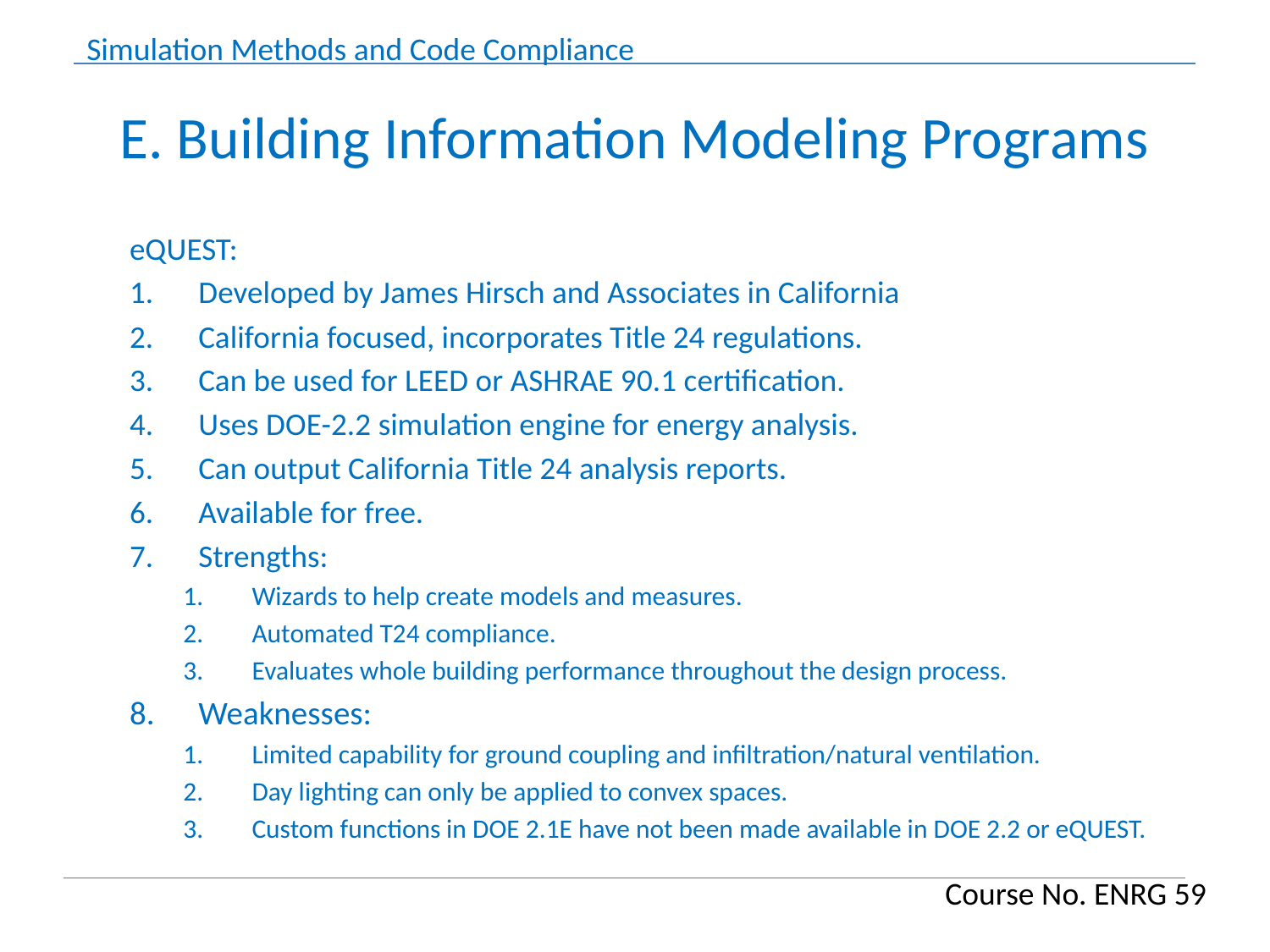

# E. Building Information Modeling Programs
eQUEST:
Developed by James Hirsch and Associates in California
California focused, incorporates Title 24 regulations.
Can be used for LEED or ASHRAE 90.1 certification.
Uses DOE-2.2 simulation engine for energy analysis.
Can output California Title 24 analysis reports.
Available for free.
Strengths:
Wizards to help create models and measures.
Automated T24 compliance.
Evaluates whole building performance throughout the design process.
Weaknesses:
Limited capability for ground coupling and infiltration/natural ventilation.
Day lighting can only be applied to convex spaces.
Custom functions in DOE 2.1E have not been made available in DOE 2.2 or eQUEST.